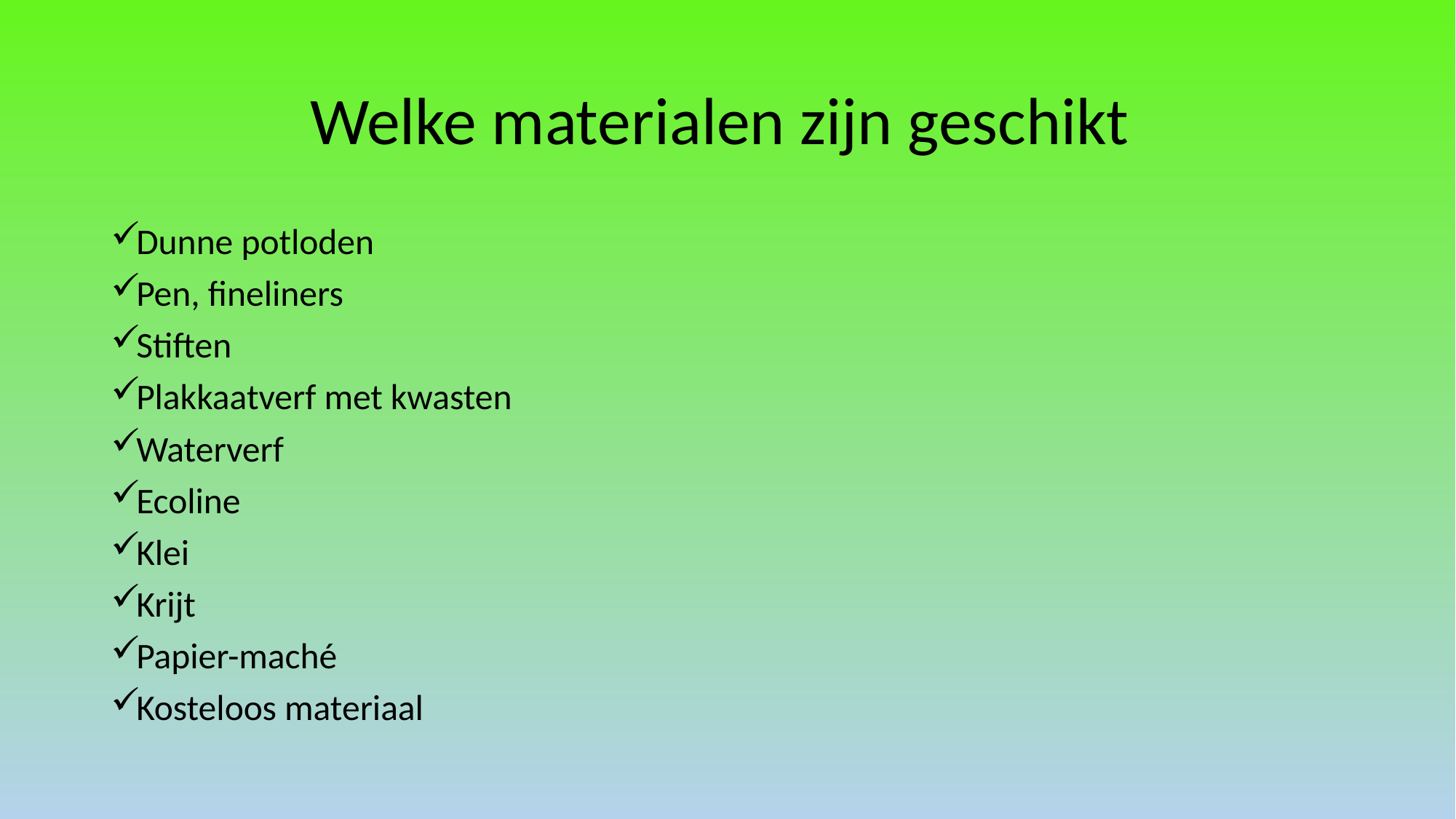

# Welke materialen zijn geschikt
Dunne potloden
Pen, fineliners
Stiften
Plakkaatverf met kwasten
Waterverf
Ecoline
Klei
Krijt
Papier-maché
Kosteloos materiaal